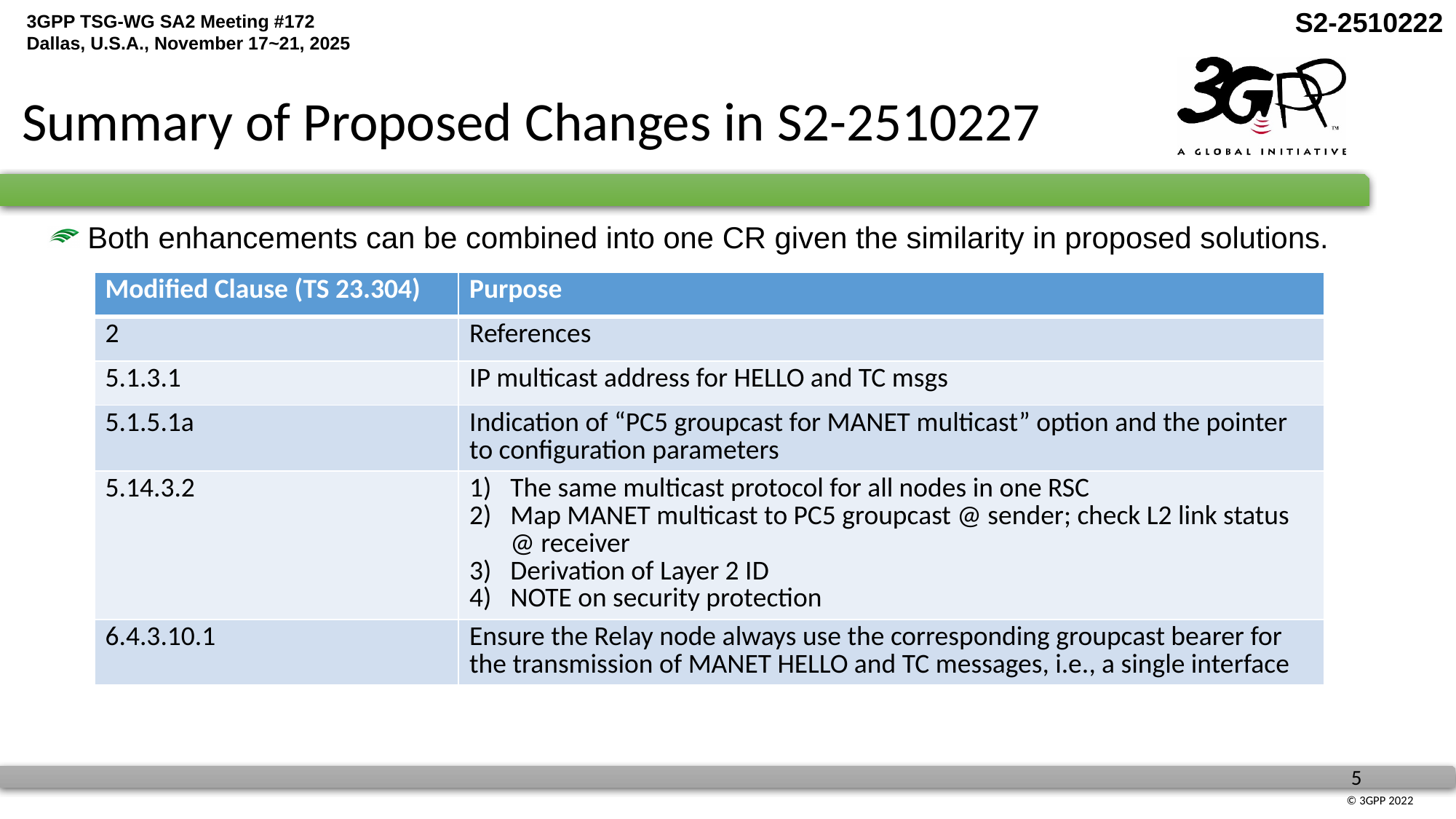

S2-2510222
# Summary of Proposed Changes in S2-2510227
 Both enhancements can be combined into one CR given the similarity in proposed solutions.
| Modified Clause (TS 23.304) | Purpose |
| --- | --- |
| 2 | References |
| 5.1.3.1 | IP multicast address for HELLO and TC msgs |
| 5.1.5.1a | Indication of “PC5 groupcast for MANET multicast” option and the pointer to configuration parameters |
| 5.14.3.2 | The same multicast protocol for all nodes in one RSC Map MANET multicast to PC5 groupcast @ sender; check L2 link status @ receiver Derivation of Layer 2 ID NOTE on security protection |
| 6.4.3.10.1 | Ensure the Relay node always use the corresponding groupcast bearer for the transmission of MANET HELLO and TC messages, i.e., a single interface |